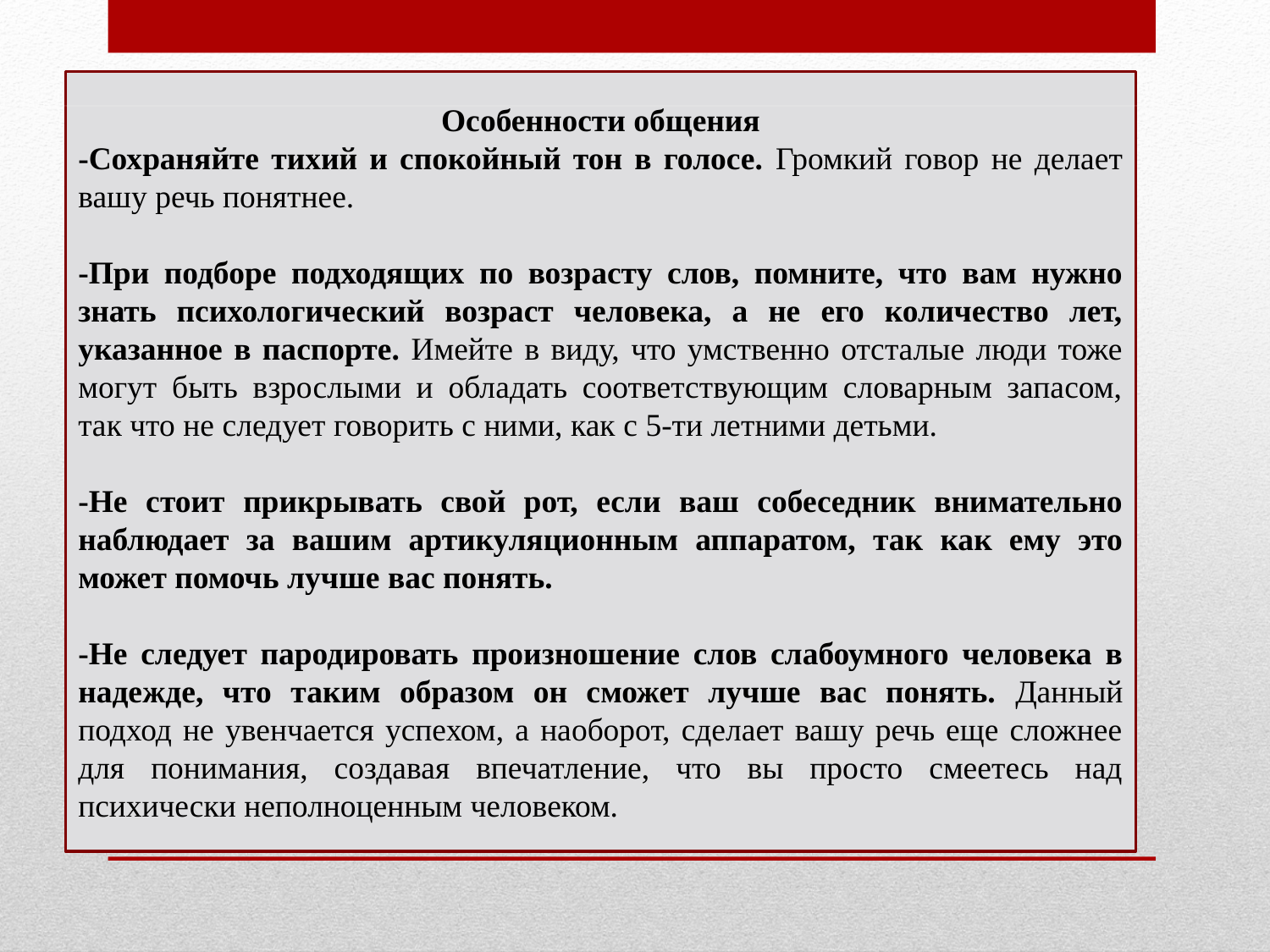

Особенности общения
-Сохраняйте тихий и спокойный тон в голосе. Громкий говор не делает вашу речь понятнее.

-При подборе подходящих по возрасту слов, помните, что вам нужно знать психологический возраст человека, а не его количество лет, указанное в паспорте. Имейте в виду, что умственно отсталые люди тоже могут быть взрослыми и обладать соответствующим словарным запасом, так что не следует говорить с ними, как с 5-ти летними детьми.

-Не стоит прикрывать свой рот, если ваш собеседник внимательно наблюдает за вашим артикуляционным аппаратом, так как ему это может помочь лучше вас понять.

-Не следует пародировать произношение слов слабоумного человека в надежде, что таким образом он сможет лучше вас понять. Данный подход не увенчается успехом, а наоборот, сделает вашу речь еще сложнее для понимания, создавая впечатление, что вы просто смеетесь над психически неполноценным человеком.